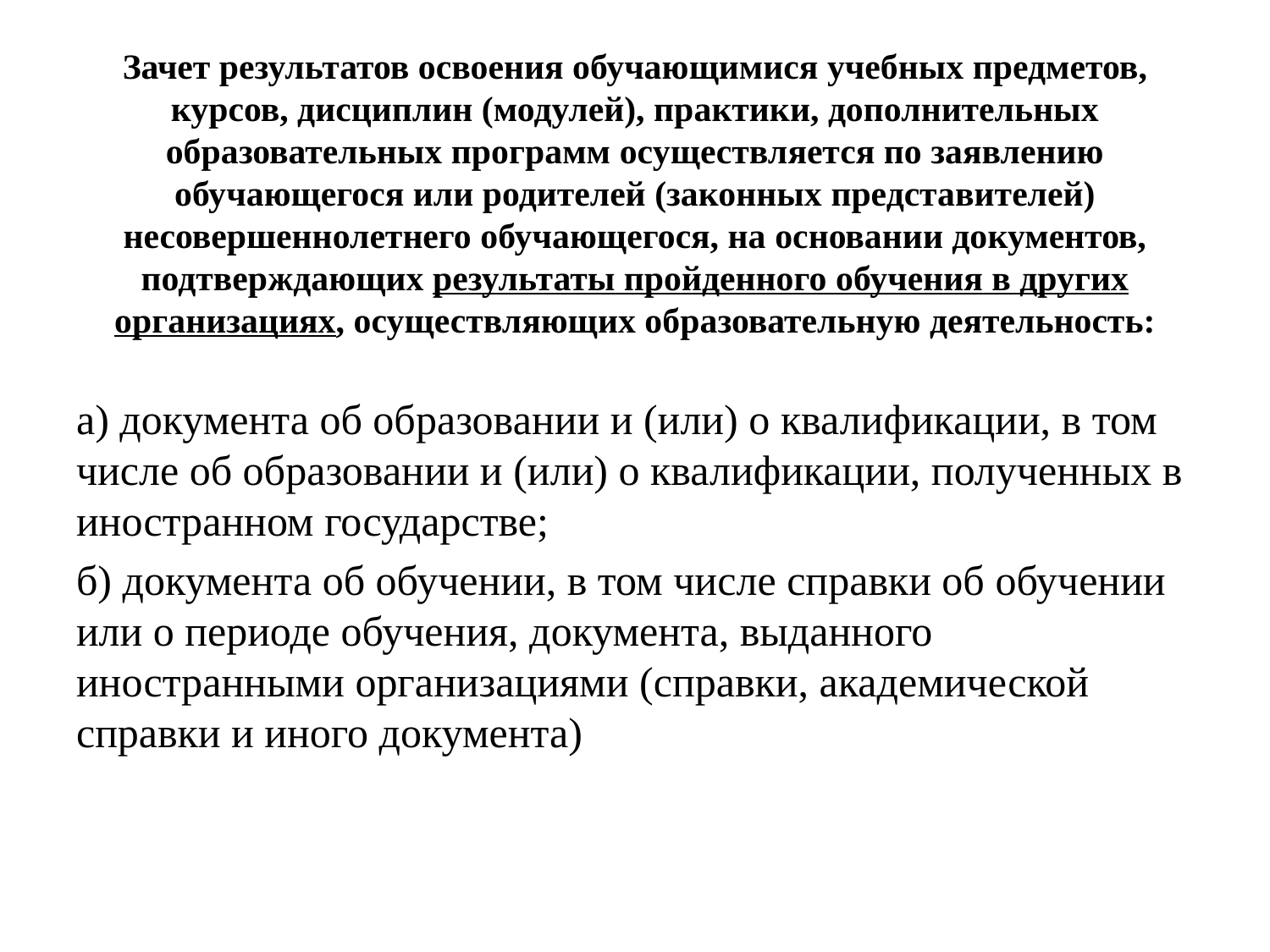

# Зачет результатов освоения обучающимися учебных предметов, курсов, дисциплин (модулей), практики, дополнительных образовательных программ осуществляется по заявлению обучающегося или родителей (законных представителей) несовершеннолетнего обучающегося, на основании документов, подтверждающих результаты пройденного обучения в других организациях, осуществляющих образовательную деятельность:
а) документа об образовании и (или) о квалификации, в том числе об образовании и (или) о квалификации, полученных в иностранном государстве;
б) документа об обучении, в том числе справки об обучении или о периоде обучения, документа, выданного иностранными организациями (справки, академической справки и иного документа)